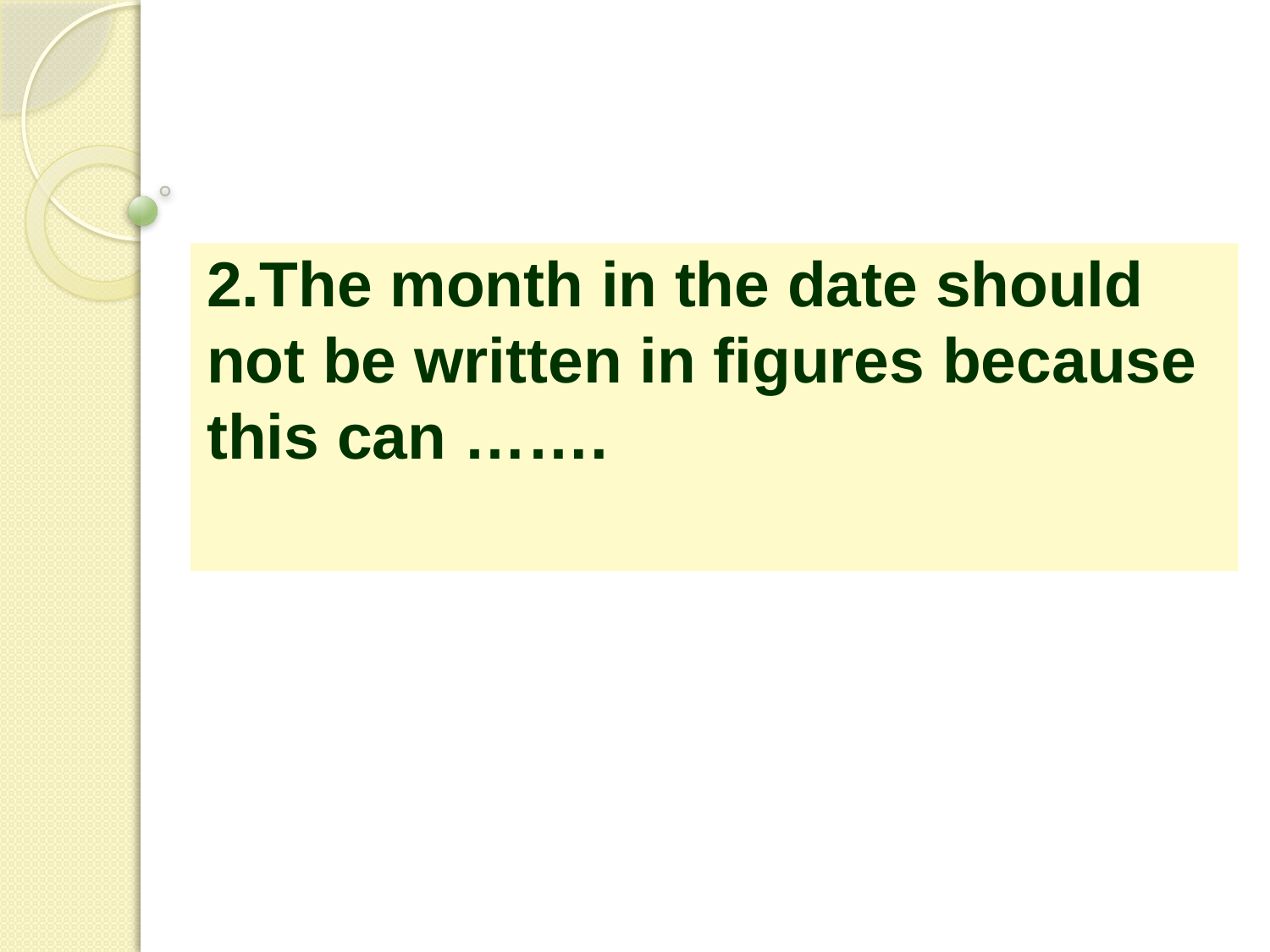

2.The month in the date should not be written in figures because this can …….